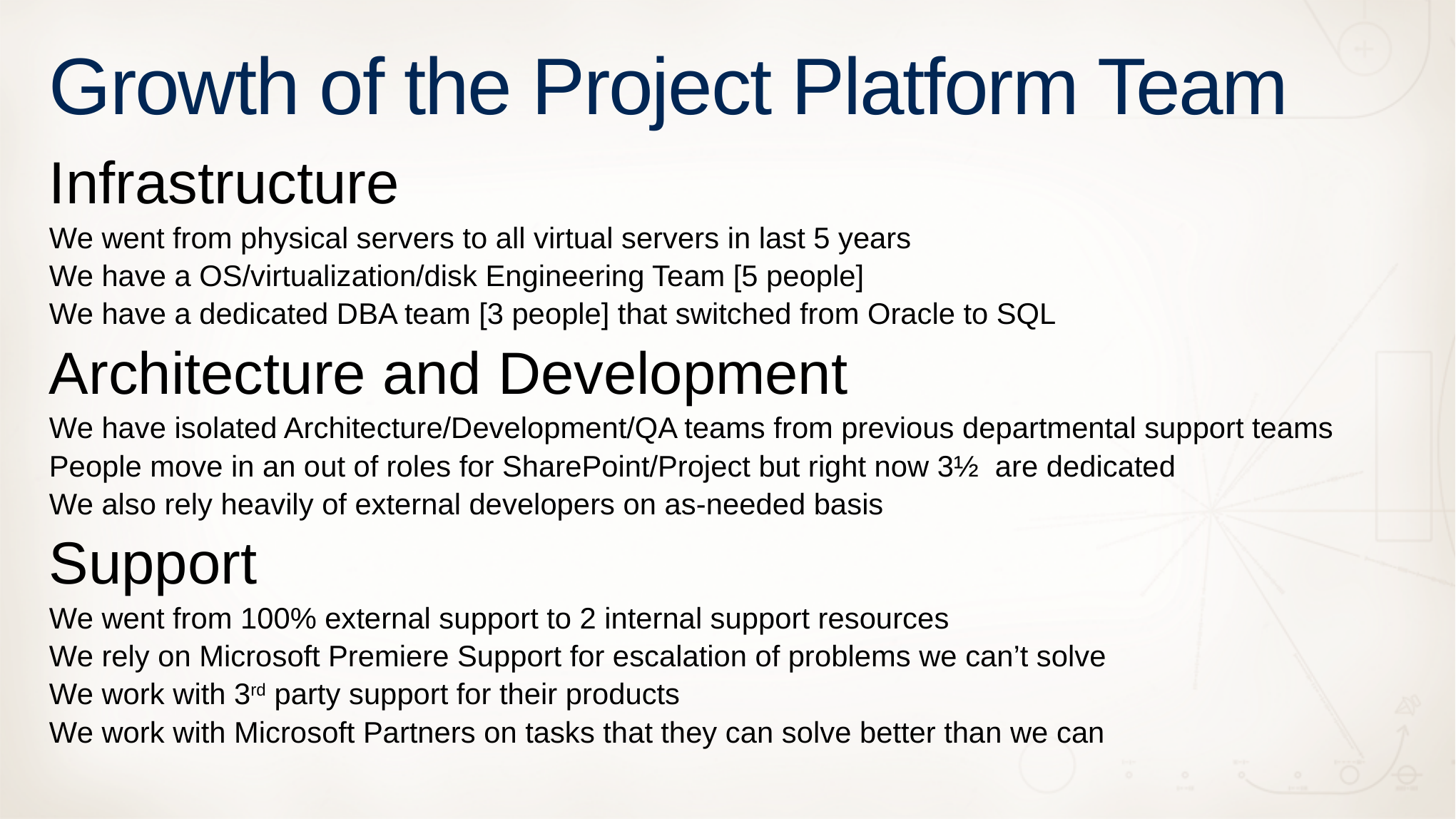

# Growth of the Project Platform Team
Infrastructure
We went from physical servers to all virtual servers in last 5 years
We have a OS/virtualization/disk Engineering Team [5 people]
We have a dedicated DBA team [3 people] that switched from Oracle to SQL
Architecture and Development
We have isolated Architecture/Development/QA teams from previous departmental support teams
People move in an out of roles for SharePoint/Project but right now 3½  are dedicated
We also rely heavily of external developers on as-needed basis
Support
We went from 100% external support to 2 internal support resources
We rely on Microsoft Premiere Support for escalation of problems we can’t solve
We work with 3rd party support for their products
We work with Microsoft Partners on tasks that they can solve better than we can